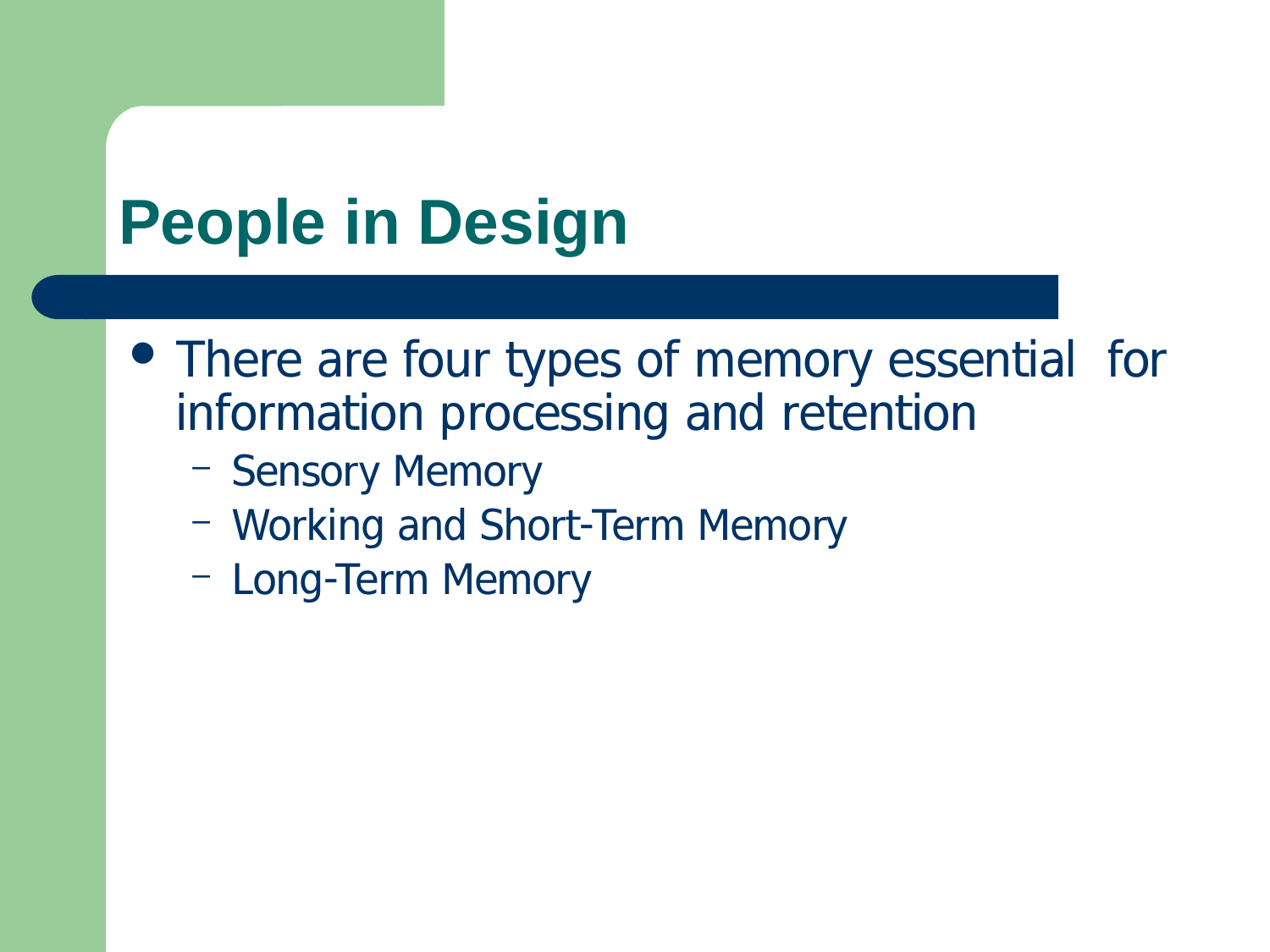

# People in Design
There are four types of memory essential  for information processing and retention
Sensory Memory
Working and Short-Term Memory
Long-Term Memory